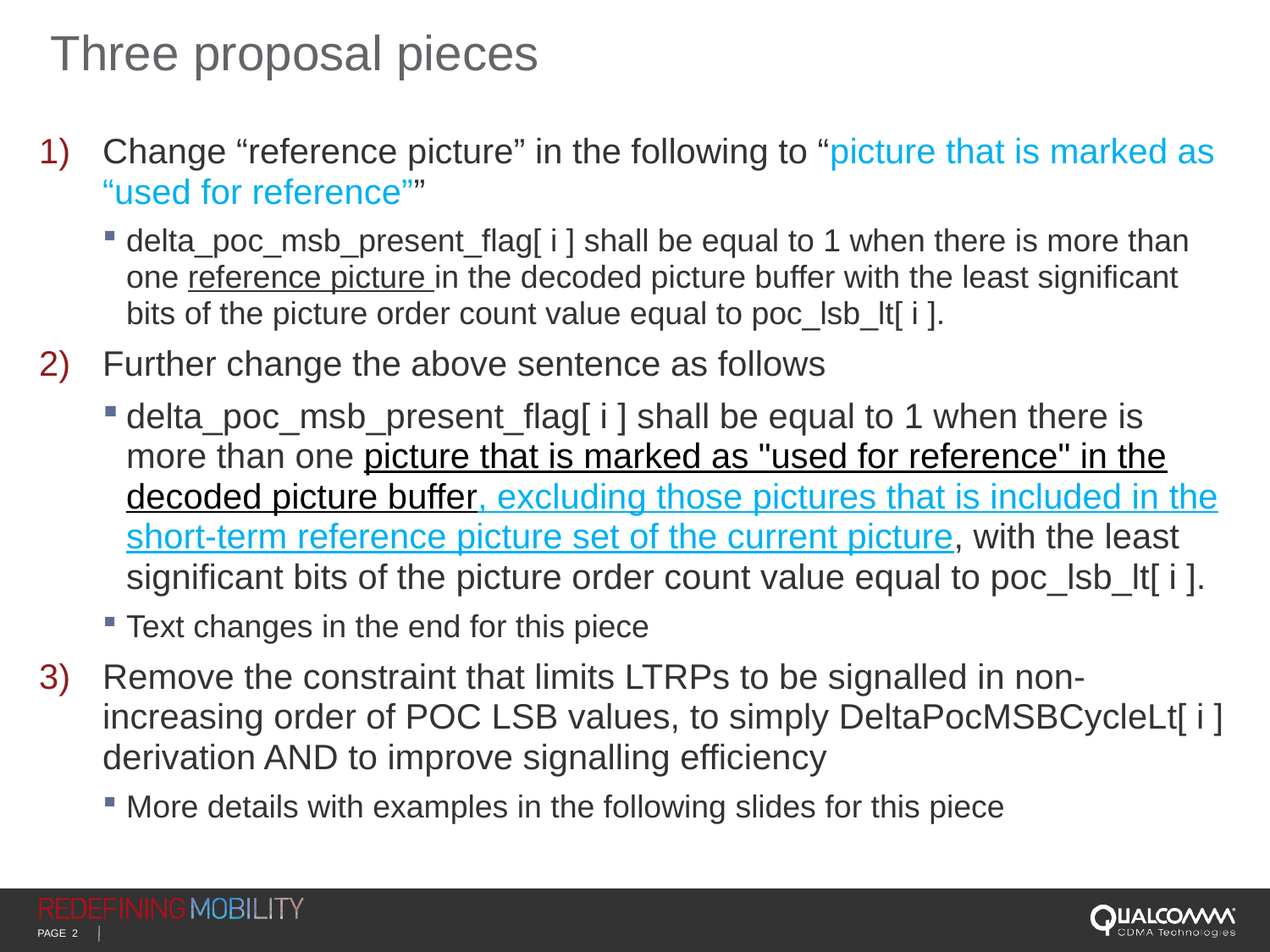

# Three proposal pieces
Change “reference picture” in the following to “picture that is marked as “used for reference””
delta_poc_msb_present_flag[ i ] shall be equal to 1 when there is more than one reference picture in the decoded picture buffer with the least significant bits of the picture order count value equal to poc_lsb_lt[ i ].
Further change the above sentence as follows
delta_poc_msb_present_flag[ i ] shall be equal to 1 when there is more than one picture that is marked as "used for reference" in the decoded picture buffer, excluding those pictures that is included in the short-term reference picture set of the current picture, with the least significant bits of the picture order count value equal to poc_lsb_lt[ i ].
Text changes in the end for this piece
Remove the constraint that limits LTRPs to be signalled in non-increasing order of POC LSB values, to simply DeltaPocMSBCycleLt[ i ] derivation AND to improve signalling efficiency
More details with examples in the following slides for this piece